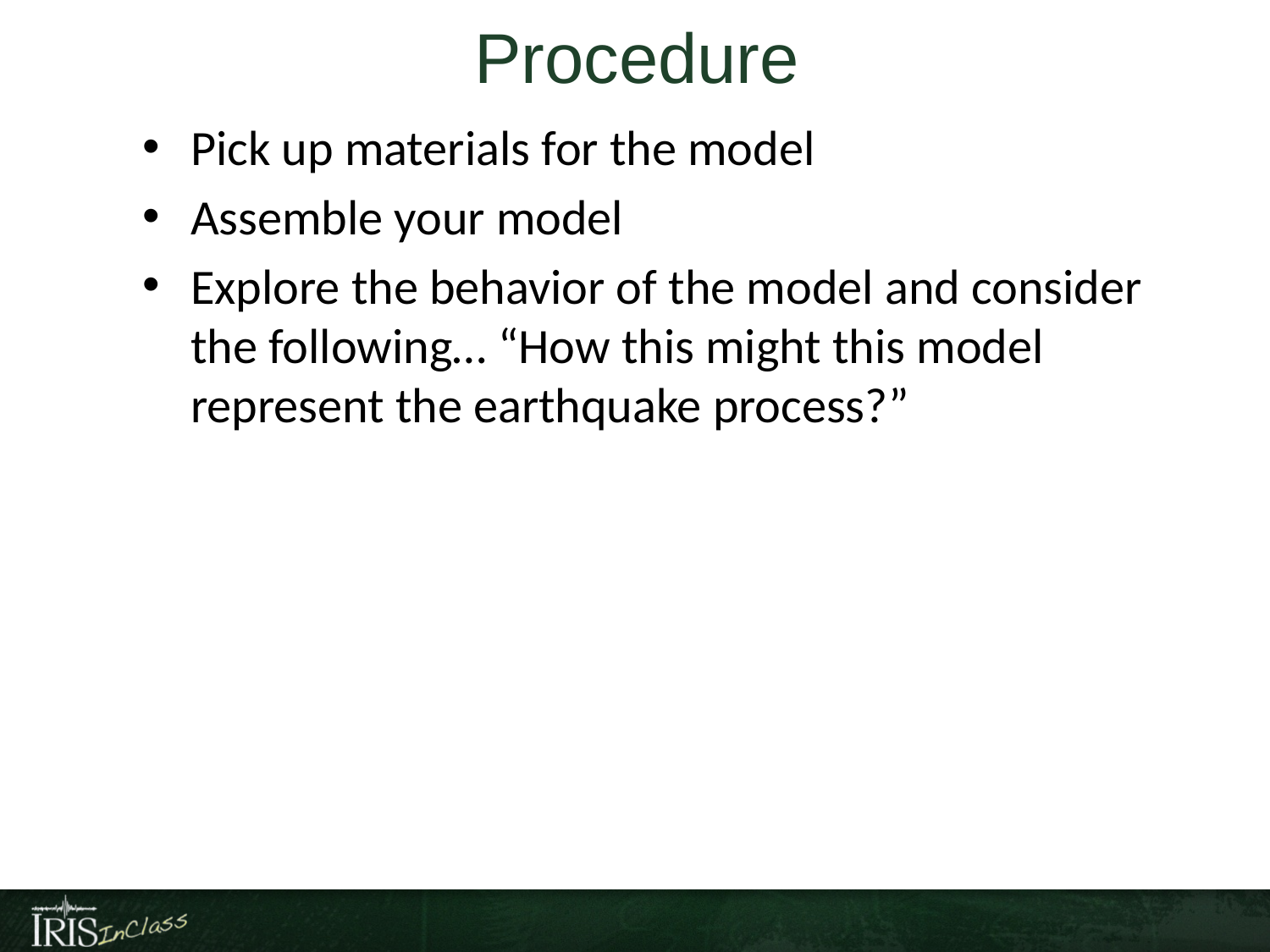

# Procedure
Pick up materials for the model
Assemble your model
Explore the behavior of the model and consider the following… “How this might this model represent the earthquake process?”